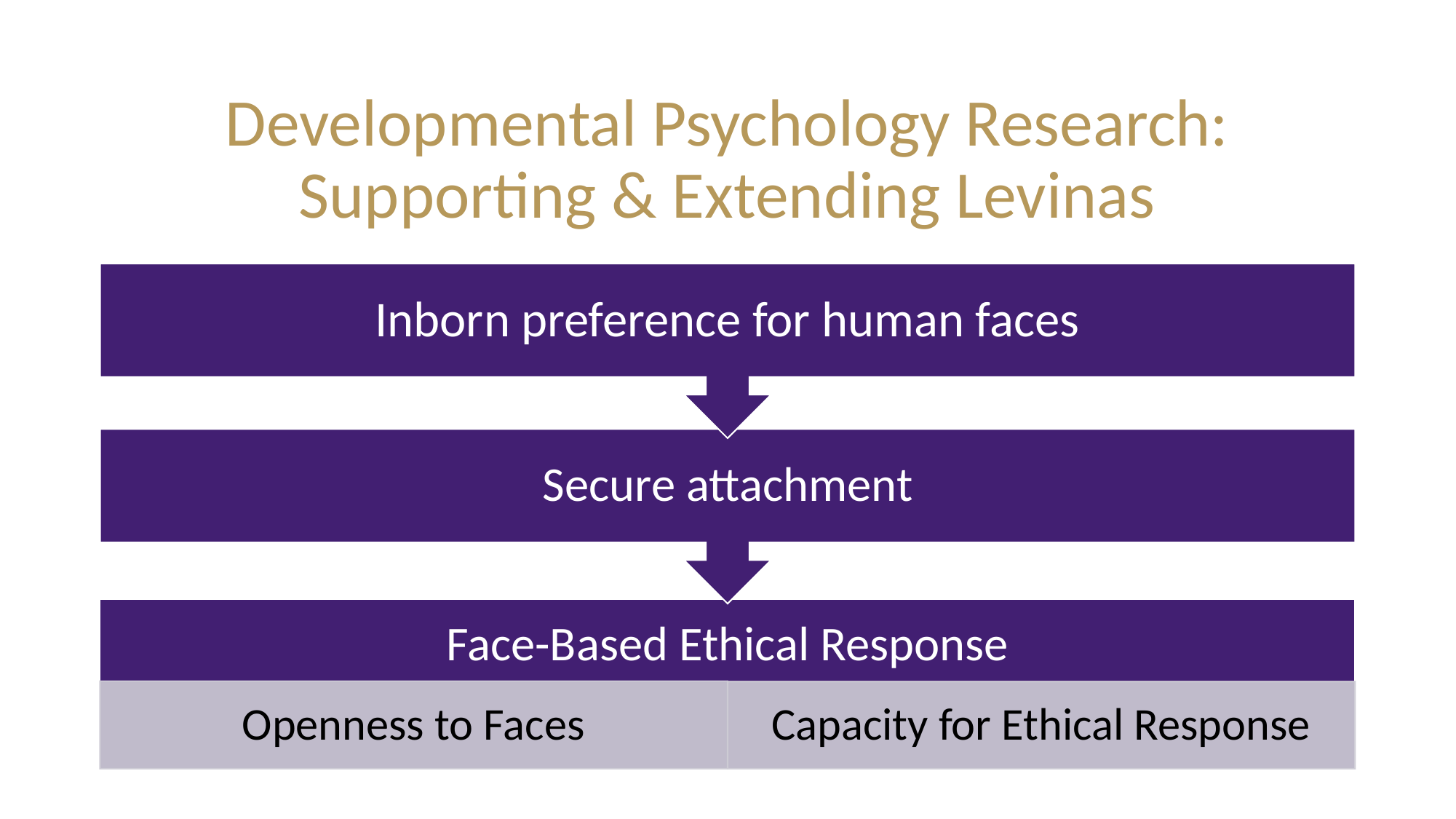

# Developmental Psychology Research: Supporting & Extending Levinas
Face-Based Ethical Response
Openness to Faces
Capacity for Ethical Response
Secure attachment
Inborn preference for human faces